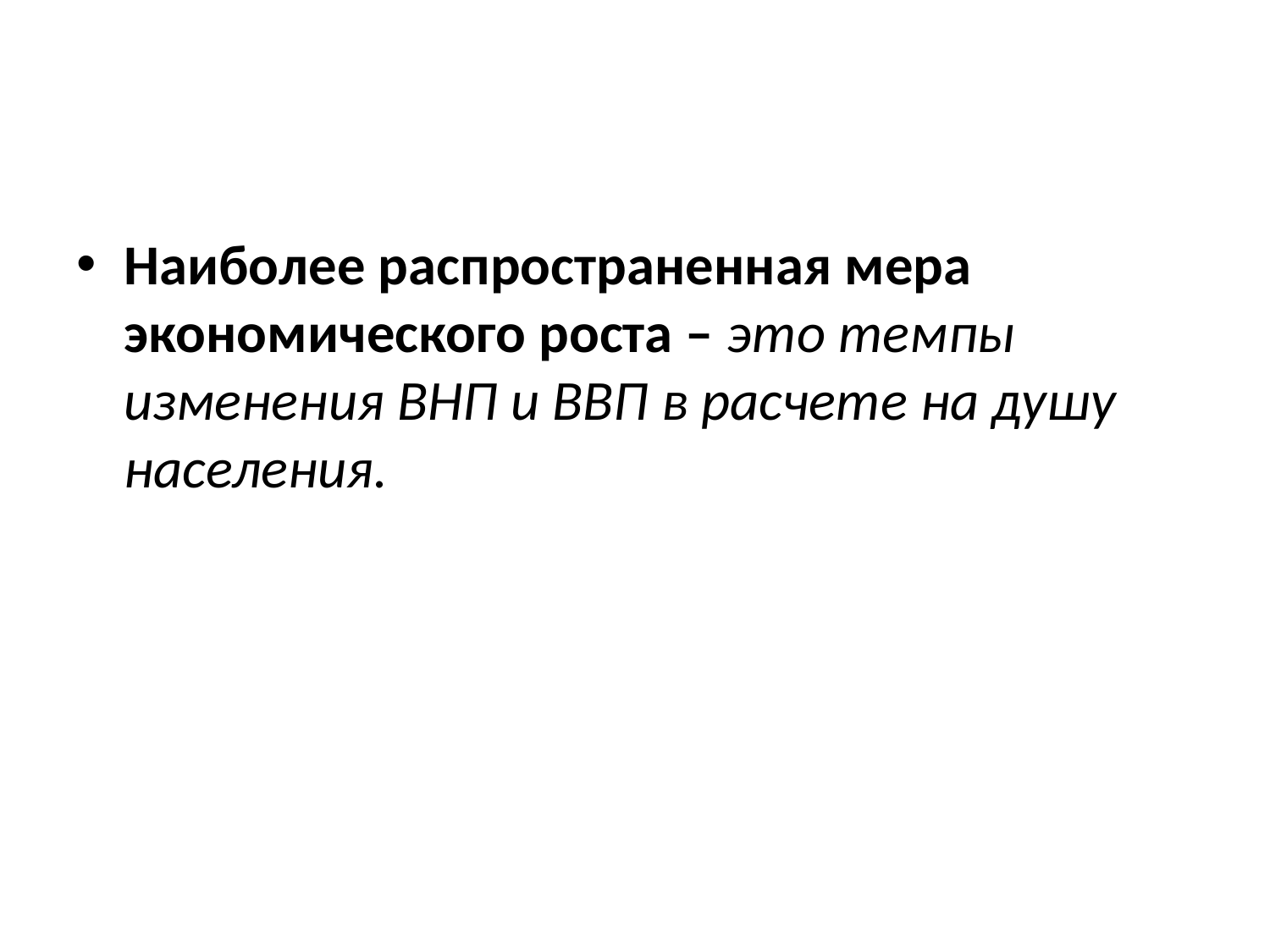

#
Наиболее распространенная мера экономического роста – это темпы изменения ВНП и ВВП в расчете на душу населения.